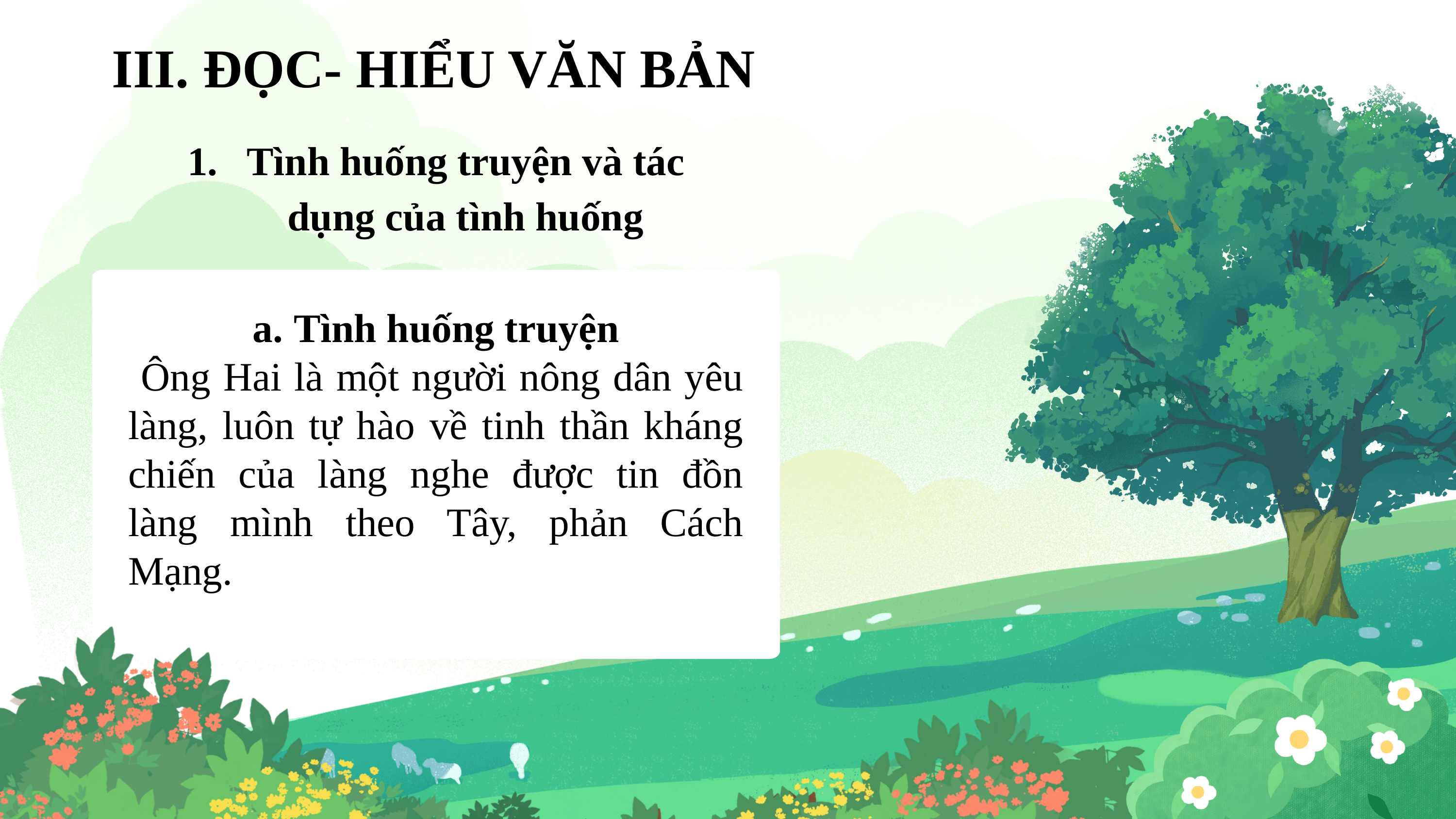

III. ĐỌC- HIỂU VĂN BẢN

Tình huống truyện và tác dụng của tình huống

Tình huống truyện
 Ông Hai là một người nông dân yêu làng, luôn tự hào về tinh thần kháng chiến của làng nghe được tin đồn làng mình theo Tây, phản Cách Mạng.